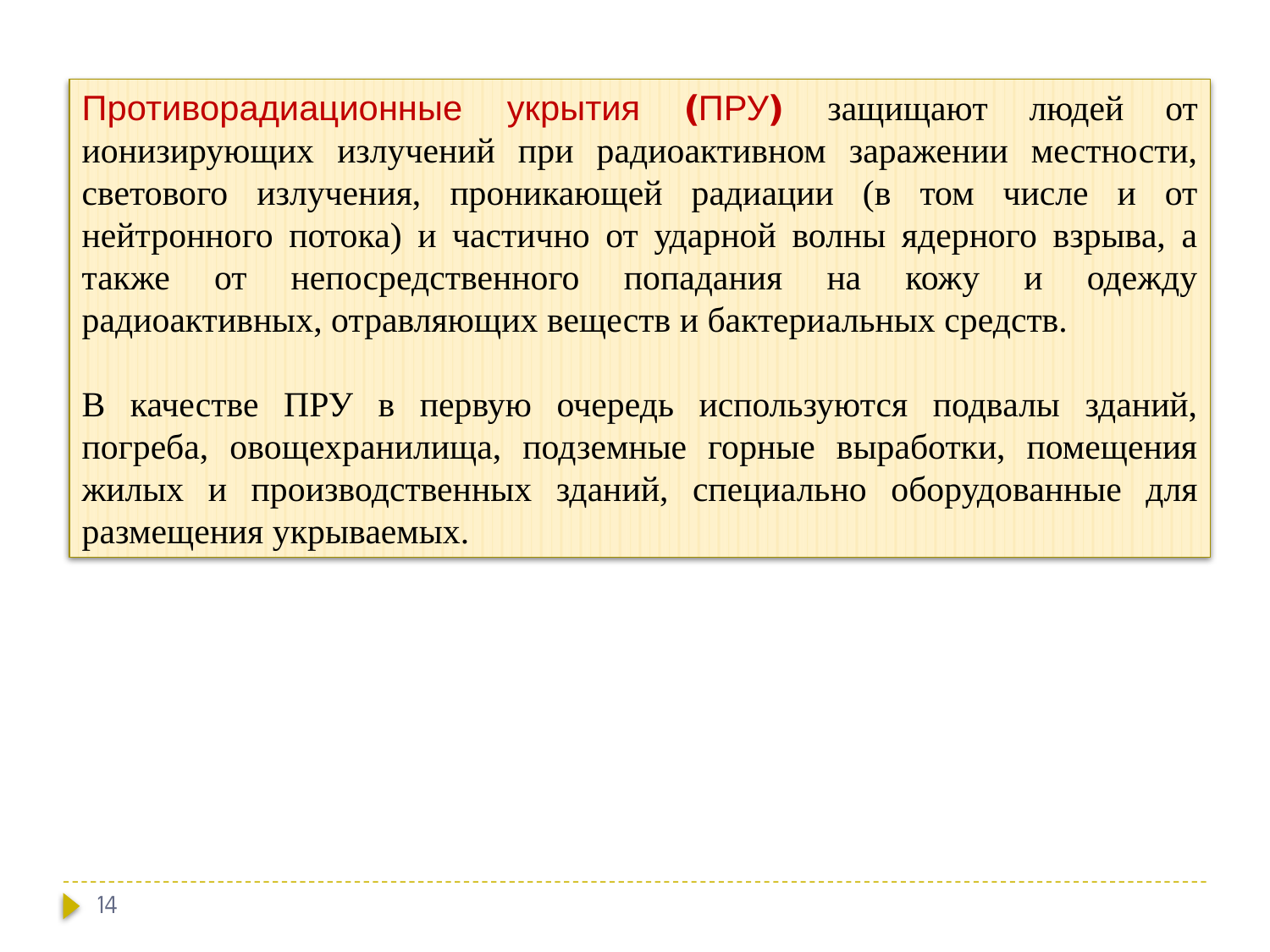

Противорадиационные укрытия (ПРУ) защищают людей от ионизирующих излучений при радиоактивном заражении местности, светового излучения, проникающей радиации (в том числе и от нейтронного потока) и частично от ударной волны ядерного взрыва, а также от непосредственного попадания на кожу и одежду радиоактивных, отравляющих веществ и бактериальных средств.

В качестве ПРУ в первую очередь используются подвалы зданий, погреба, овощехранилища, подземные горные выработки, помещения жилых и производственных зданий, специально оборудованные для размещения укрываемых.
14